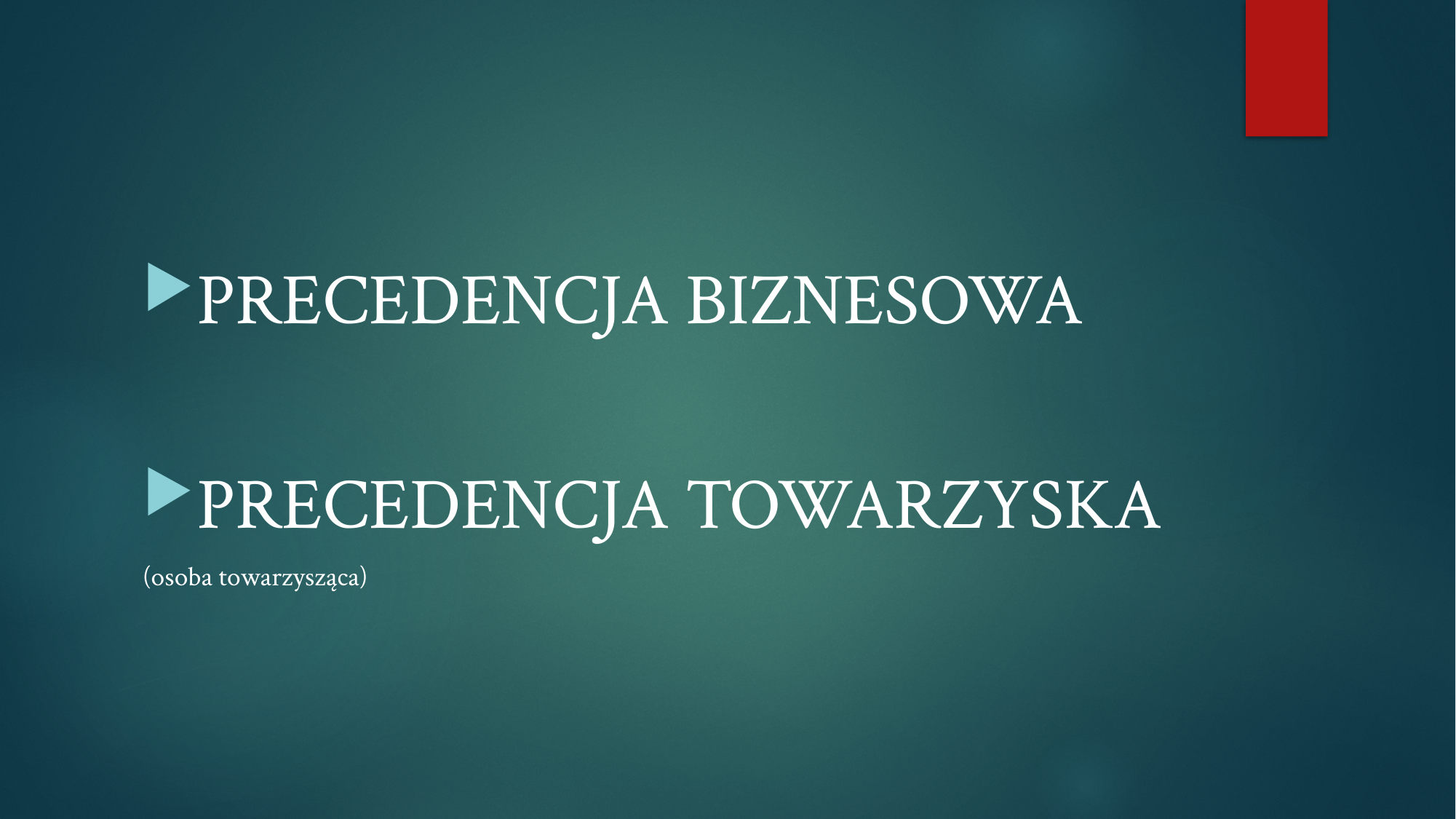

#
PRECEDENCJA BIZNESOWA

PRECEDENCJA TOWARZYSKA
(osoba towarzysząca)